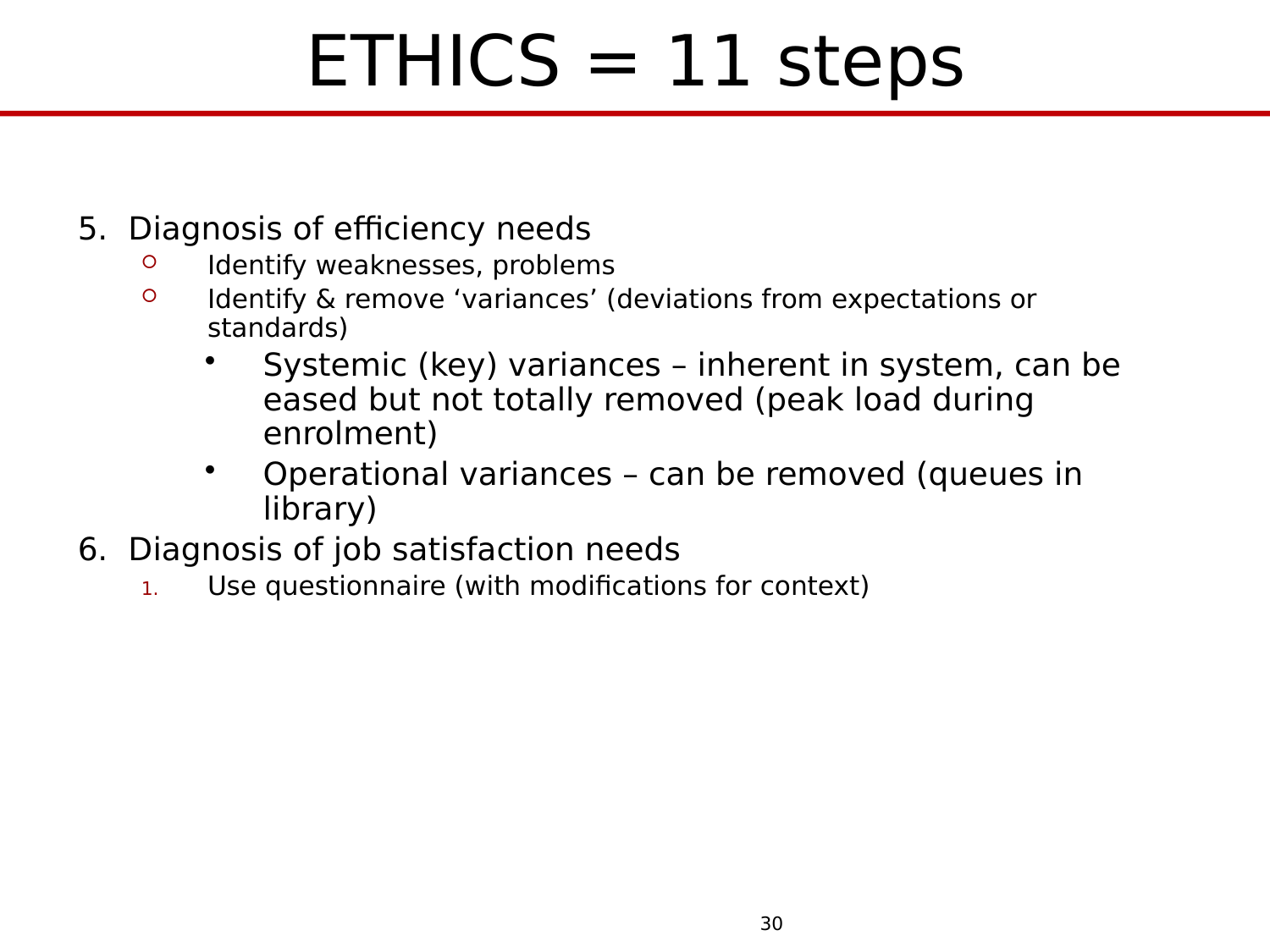

# ETHICS = 11 steps
5.  Diagnosis of efficiency needs
Identify weaknesses, problems
Identify & remove ‘variances’ (deviations from expectations or standards)
Systemic (key) variances – inherent in system, can be eased but not totally removed (peak load during enrolment)
Operational variances – can be removed (queues in library)
6.  Diagnosis of job satisfaction needs
Use questionnaire (with modifications for context)
30